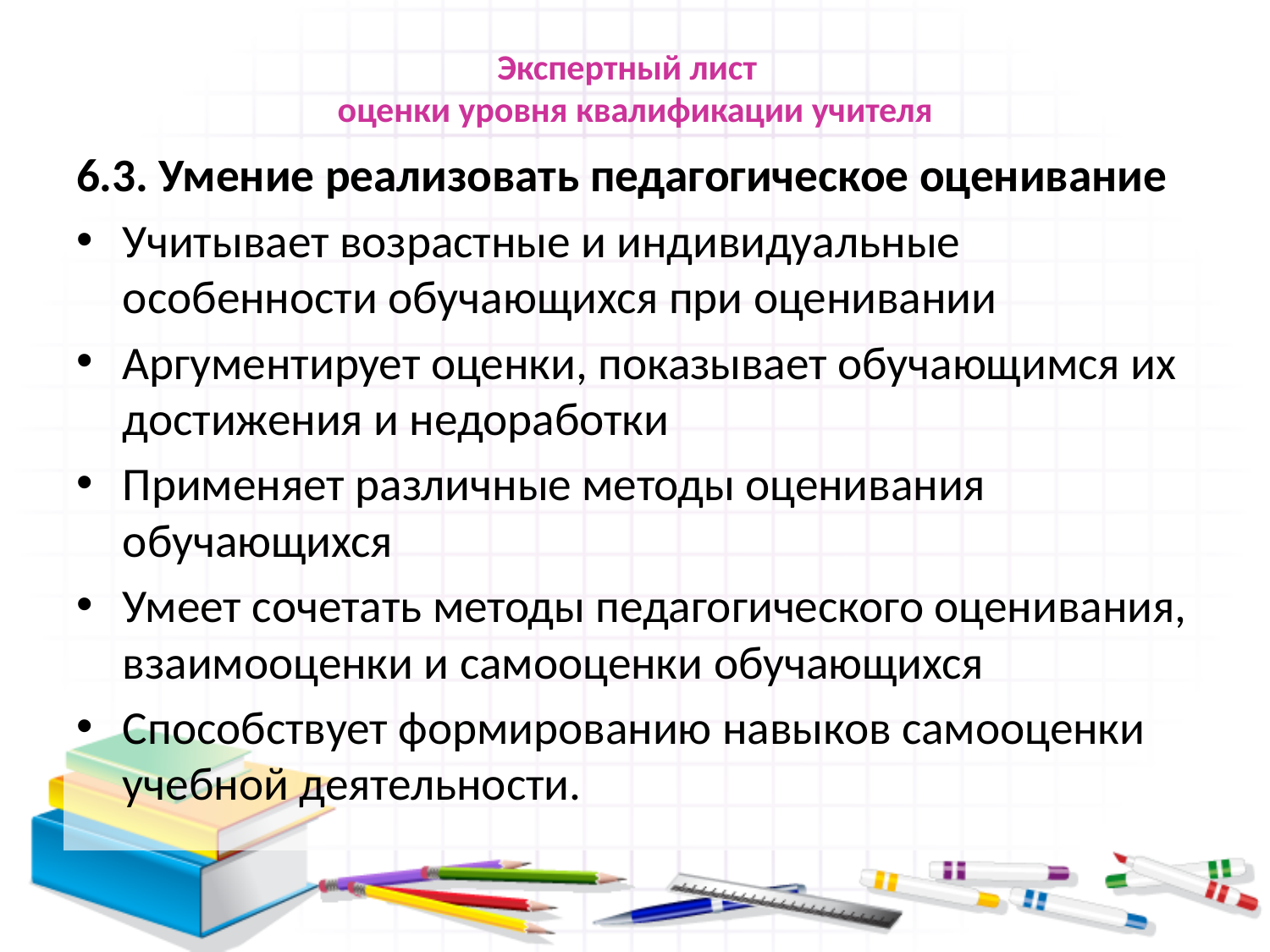

# Экспертный лист оценки уровня квалификации учителя
6.3. Умение реализовать педагогическое оценивание
Учитывает возрастные и индивидуальные особенности обучающихся при оценивании
Аргументирует оценки, показывает обучающимся их достижения и недоработки
Применяет различные методы оценивания обучающихся
Умеет сочетать методы педагогического оценивания, взаимооценки и самооценки обучающихся
Способствует формированию навыков самооценки учебной деятельности.